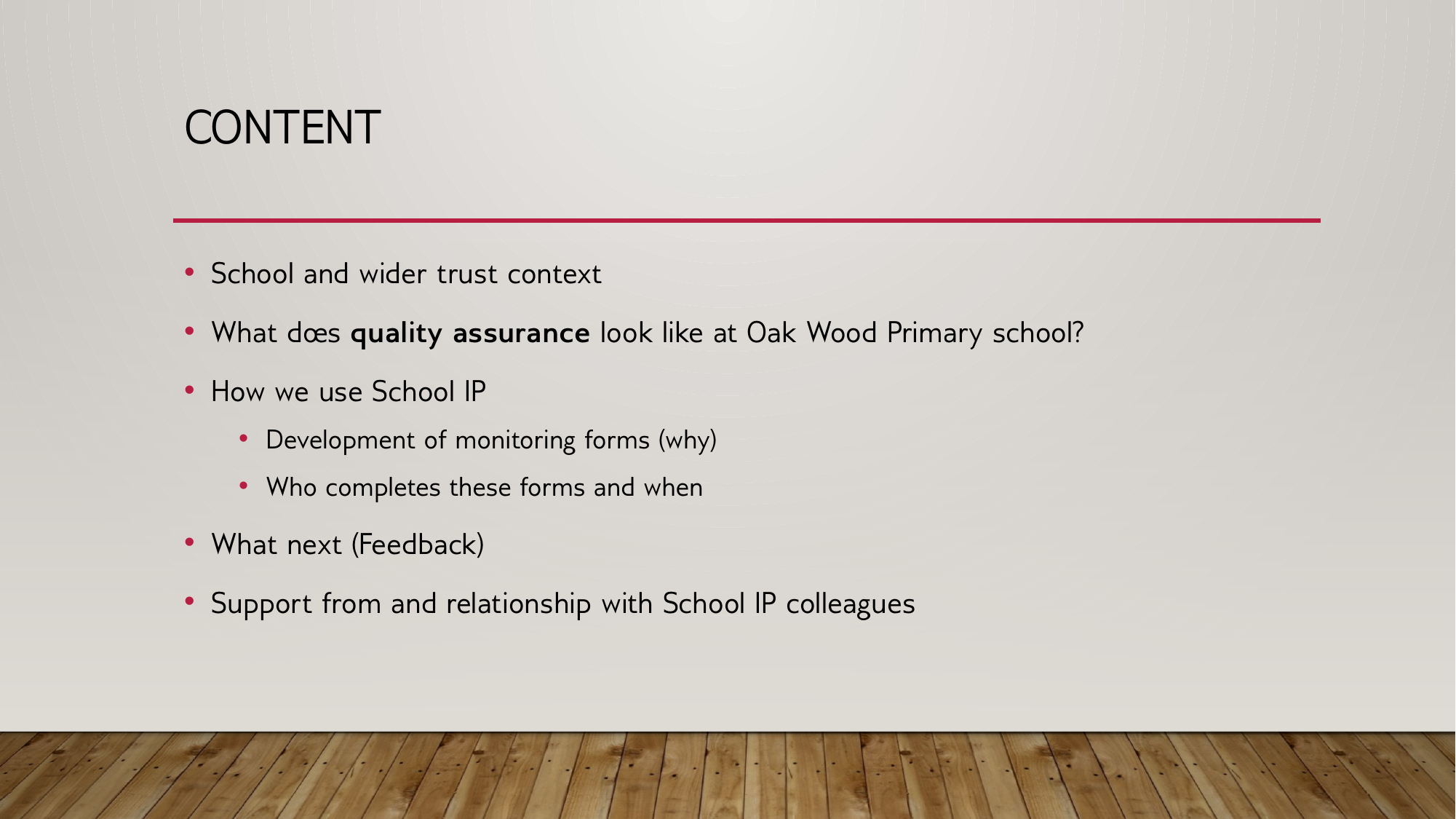

# content
School and wider trust context
What does quality assurance look like at Oak Wood Primary school?
How we use School IP
Development of monitoring forms (why)
Who completes these forms and when
What next (Feedback)
Support from and relationship with School IP colleagues